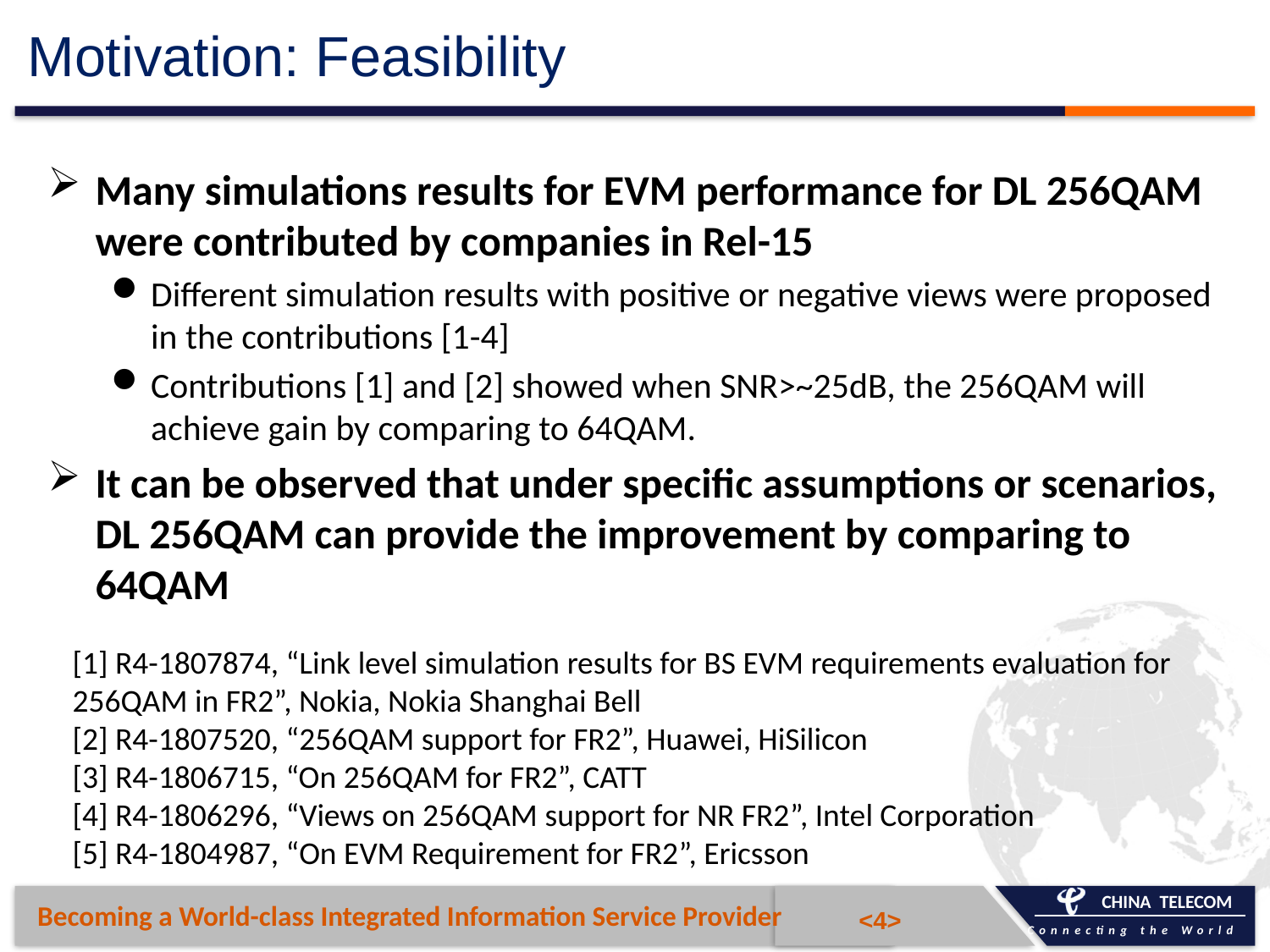

# Motivation: Feasibility
Many simulations results for EVM performance for DL 256QAM were contributed by companies in Rel-15
Different simulation results with positive or negative views were proposed in the contributions [1-4]
Contributions [1] and [2] showed when SNR>~25dB, the 256QAM will achieve gain by comparing to 64QAM.
It can be observed that under specific assumptions or scenarios, DL 256QAM can provide the improvement by comparing to 64QAM

[1] R4-1807874, “Link level simulation results for BS EVM requirements evaluation for 256QAM in FR2”, Nokia, Nokia Shanghai Bell
[2] R4-1807520, “256QAM support for FR2”, Huawei, HiSilicon
[3] R4-1806715, “On 256QAM for FR2”, CATT
[4] R4-1806296, “Views on 256QAM support for NR FR2”, Intel Corporation
[5] R4-1804987, “On EVM Requirement for FR2”, Ericsson